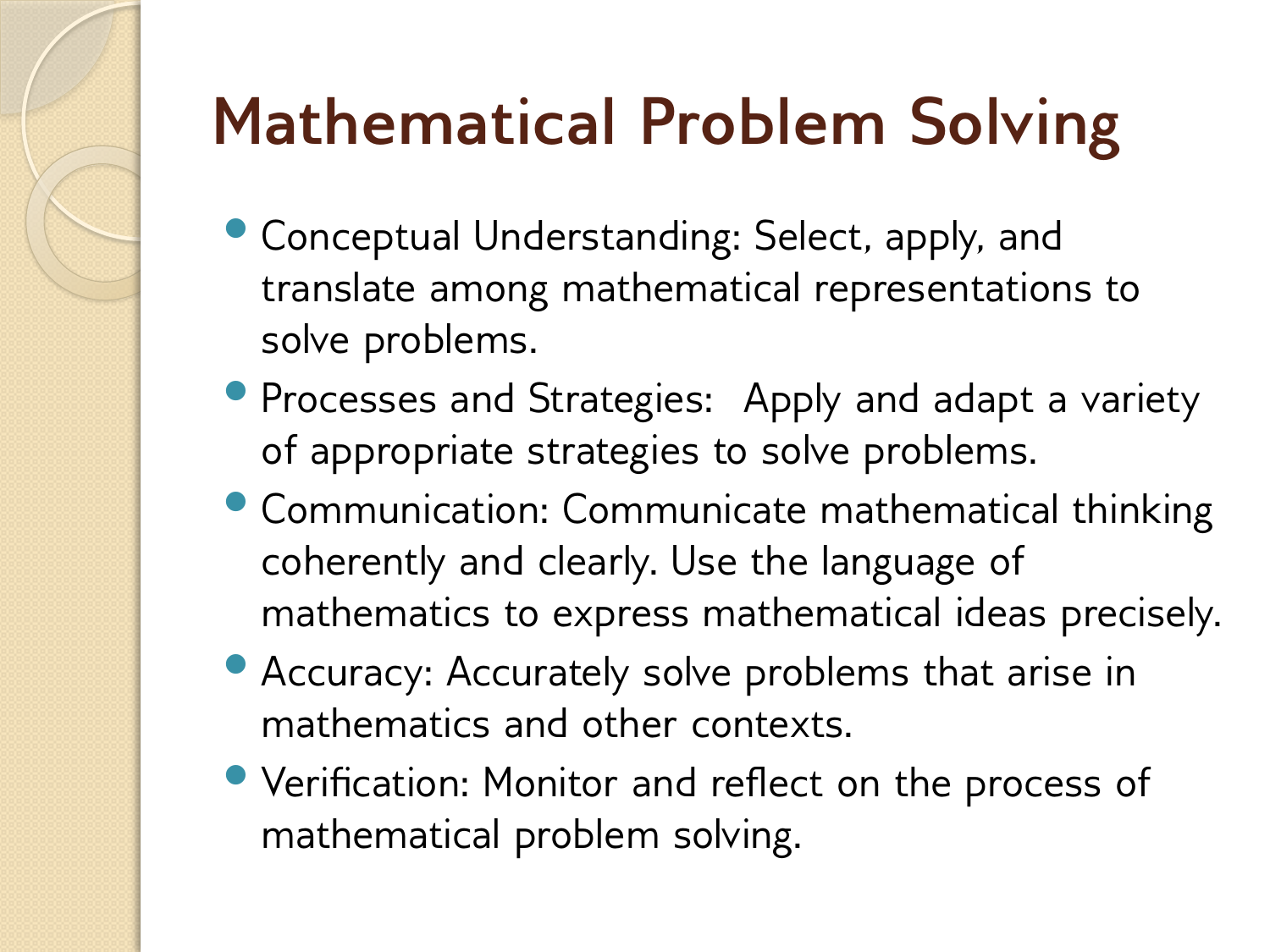

# Mathematical Problem Solving
Conceptual Understanding: Select, apply, and translate among mathematical representations to solve problems.
Processes and Strategies:	Apply and adapt a variety of appropriate strategies to solve problems.
Communication: Communicate mathematical thinking coherently and clearly. Use the language of mathematics to express mathematical ideas precisely.
Accuracy: Accurately solve problems that arise in mathematics and other contexts.
Verification: Monitor and reflect on the process of mathematical problem solving.